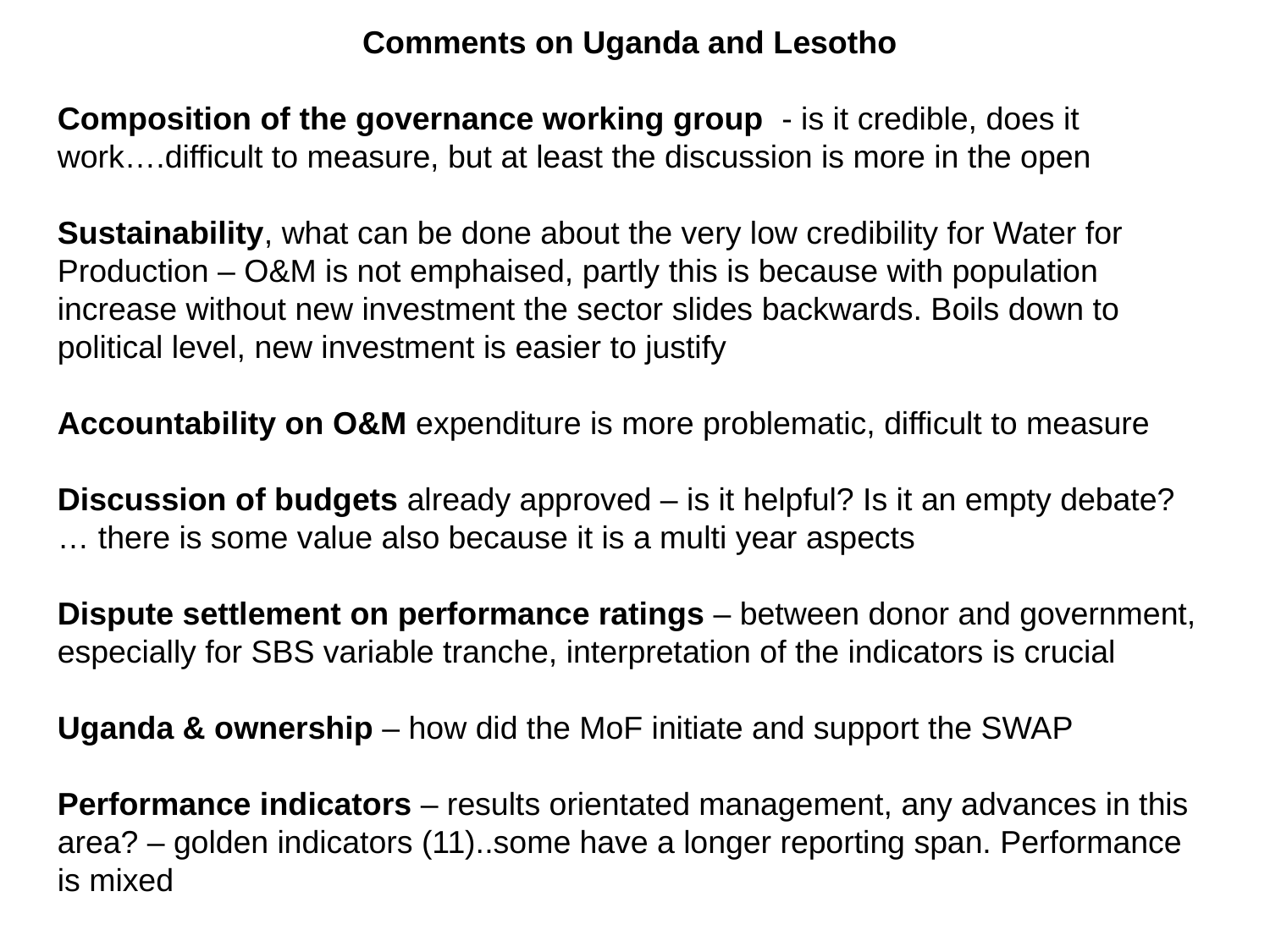

Comments on Uganda and Lesotho

Composition of the governance working group  - is it credible, does it work….difficult to measure, but at least the discussion is more in the open

Sustainability, what can be done about the very low credibility for Water for Production – O&M is not emphaised, partly this is because with population increase without new investment the sector slides backwards. Boils down to political level, new investment is easier to justify

Accountability on O&M expenditure is more problematic, difficult to measure

Discussion of budgets already approved – is it helpful? Is it an empty debate? … there is some value also because it is a multi year aspects

Dispute settlement on performance ratings – between donor and government, especially for SBS variable tranche, interpretation of the indicators is crucial

Uganda & ownership – how did the MoF initiate and support the SWAP

Performance indicators – results orientated management, any advances in this area? – golden indicators (11)..some have a longer reporting span. Performance is mixed